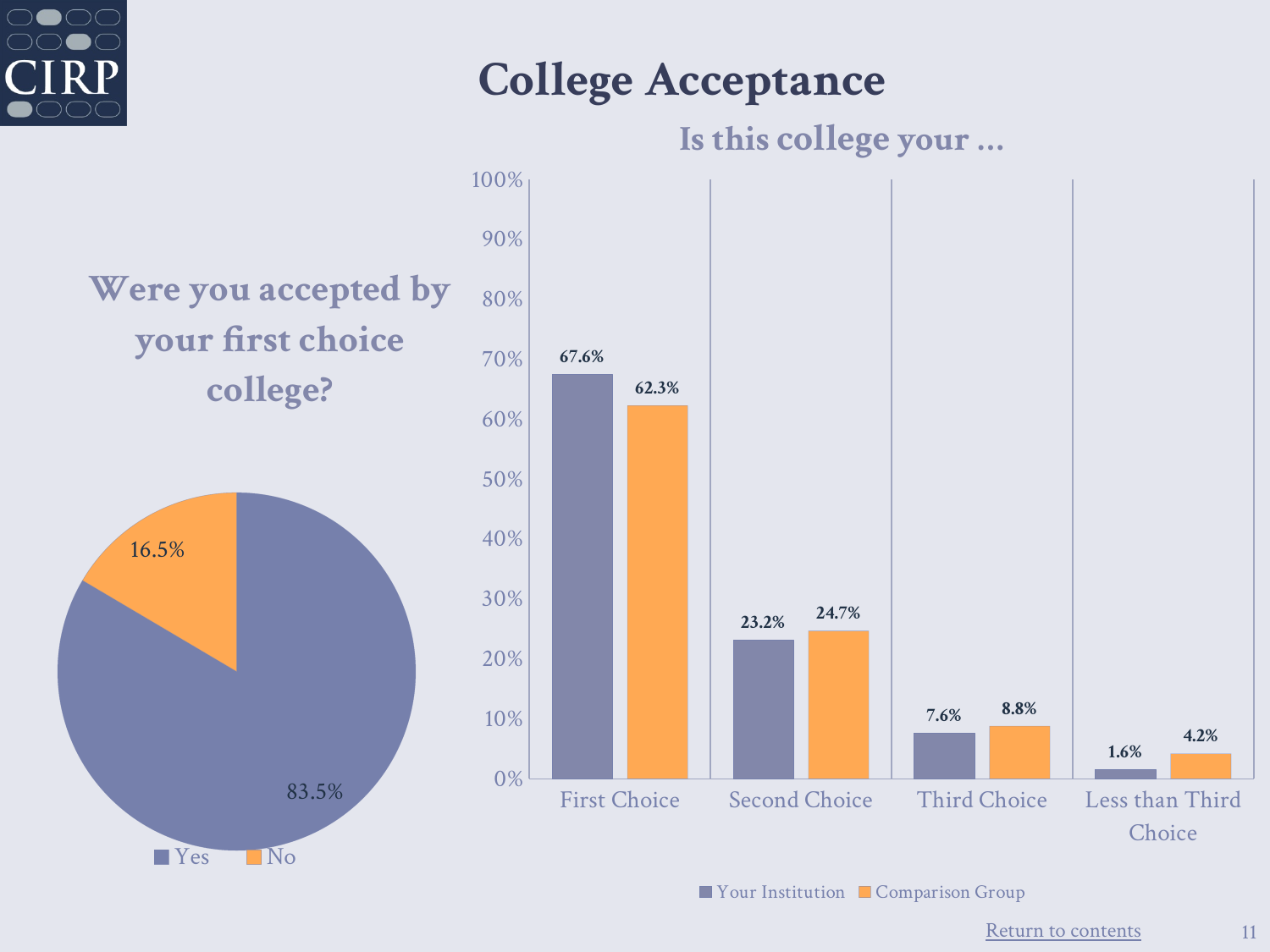

College Acceptance
Is this college your …

### Chart

| Category | Your Institution | Comparison Group |
|---|---|---|
| First Choice | 0.676 | 0.623 |
| Second Choice | 0.232 | 0.247 |
| Third Choice | 0.076 | 0.088 |
| Less than Third Choice | 0.016 | 0.042 |

### Chart: Were you accepted by your first choice college?

| Category | Accepted by first choice |
|---|---|
| Yes | 0.835 |
| No | 0.165 |
11